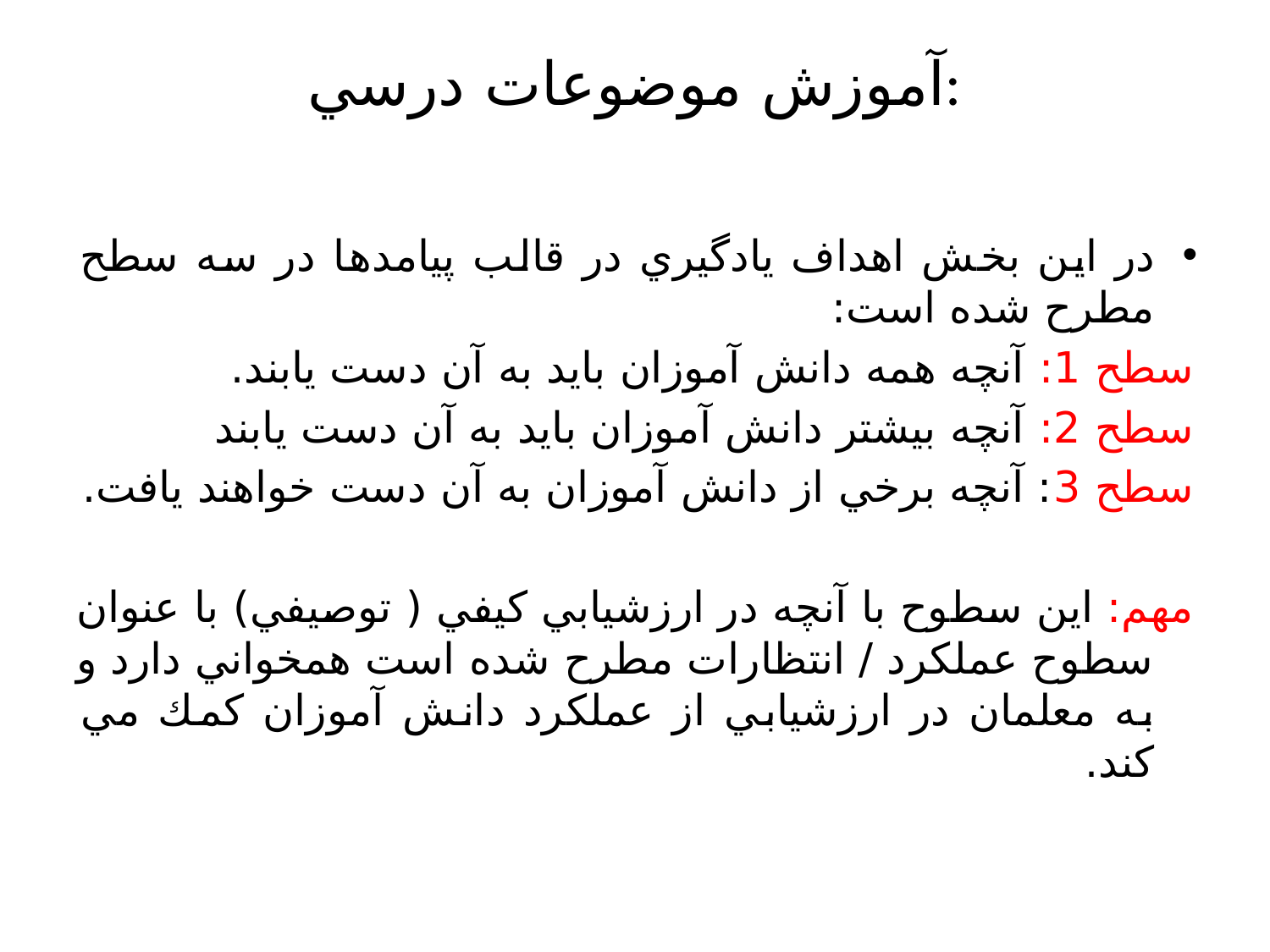

# آموزش موضوعات درسي:
در اين بخش اهداف يادگيري در قالب پيامدها در سه سطح مطرح شده است:
سطح 1: آنچه همه دانش آموزان بايد به آن دست يابند.
سطح 2: آنچه بيشتر دانش آموزان بايد به آن دست يابند
سطح 3: آنچه برخي از دانش آموزان به آن دست خواهند يافت.

مهم: اين سطوح با آنچه در ارزشيابي كيفي ( توصيفي) با عنوان سطوح عملكرد / انتظارات مطرح شده است همخواني دارد و به معلمان در ارزشيابي از عملكرد دانش آموزان كمك مي كند.